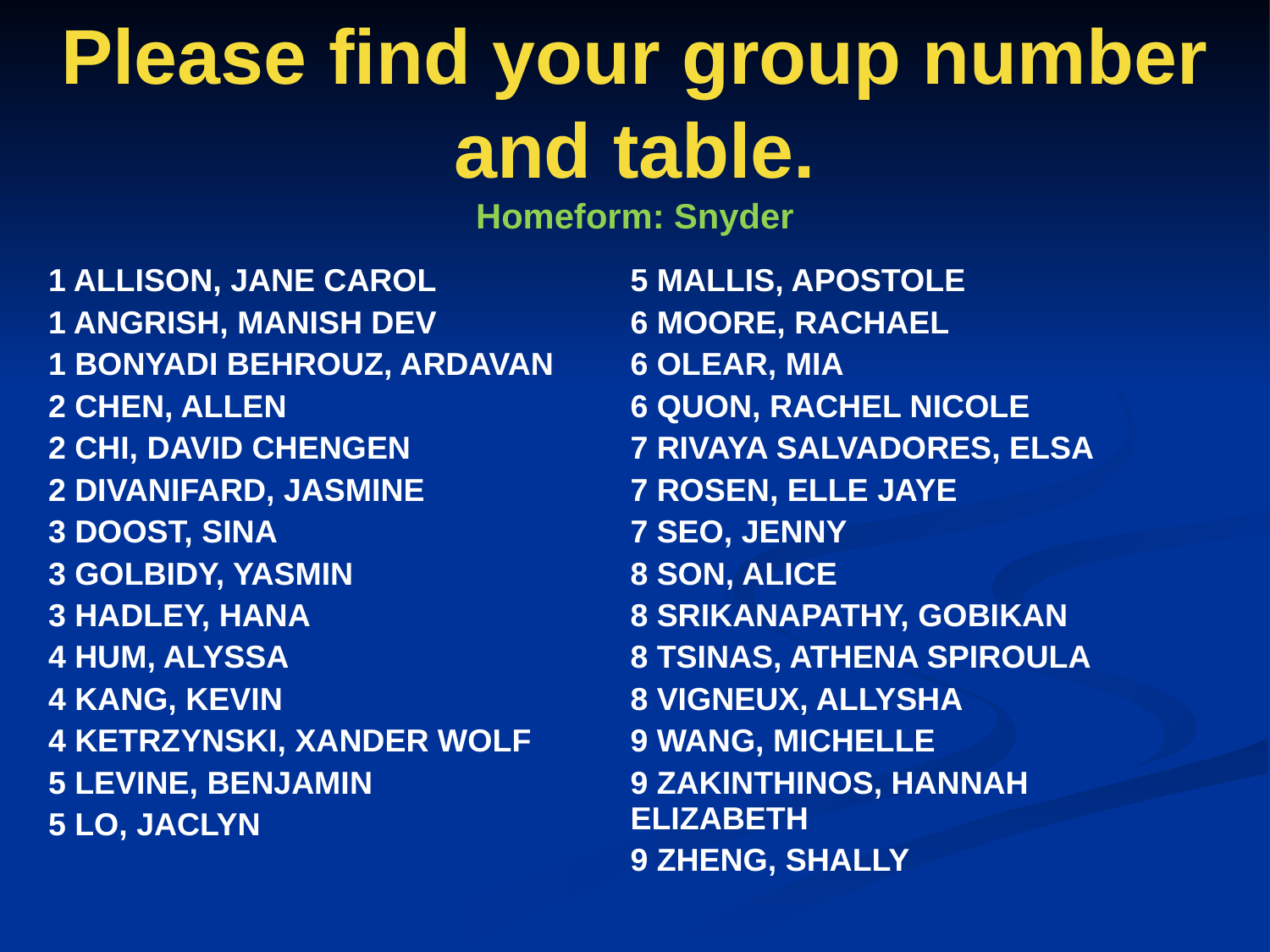

# Please find your group number and table. Homeform: Snyder
| 1 ALLISON, JANE CAROL 1 ANGRISH, MANISH DEV 1 BONYADI BEHROUZ, ARDAVAN 2 CHEN, ALLEN 2 CHI, DAVID CHENGEN 2 DIVANIFARD, JASMINE 3 DOOST, SINA 3 GOLBIDY, YASMIN 3 HADLEY, HANA 4 HUM, ALYSSA 4 KANG, KEVIN 4 KETRZYNSKI, XANDER WOLF 5 LEVINE, BENJAMIN 5 LO, JACLYN | 5 MALLIS, APOSTOLE 6 MOORE, RACHAEL 6 OLEAR, MIA 6 QUON, RACHEL NICOLE 7 RIVAYA SALVADORES, ELSA 7 ROSEN, ELLE JAYE 7 SEO, JENNY 8 SON, ALICE 8 SRIKANAPATHY, GOBIKAN 8 TSINAS, ATHENA SPIROULA 8 VIGNEUX, ALLYSHA 9 WANG, MICHELLE 9 ZAKINTHINOS, HANNAH ELIZABETH 9 ZHENG, SHALLY |
| --- | --- |